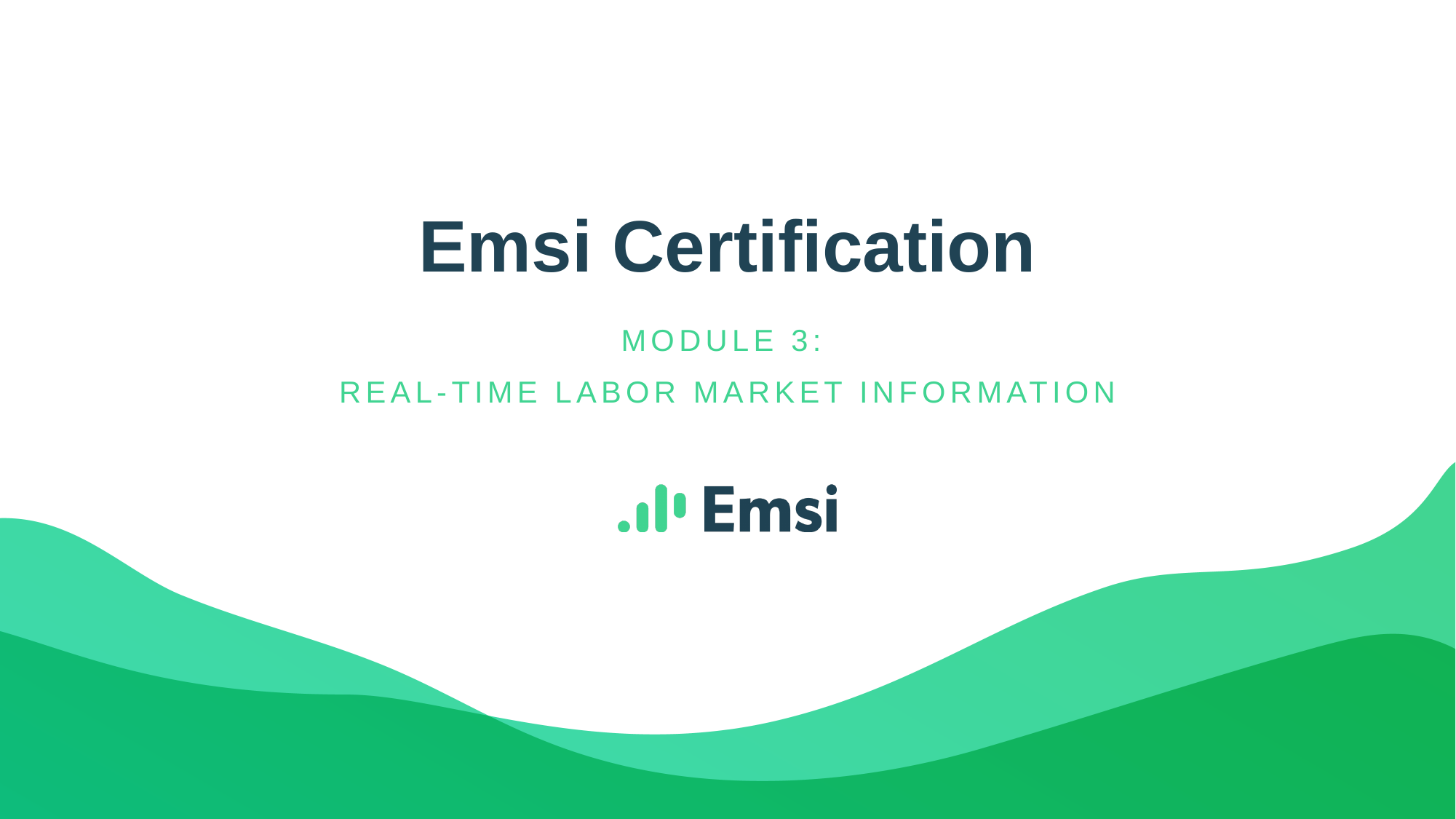

# Emsi Certification
MODULE 3:
REAL-TIME LABOR MARKET INFORMATION